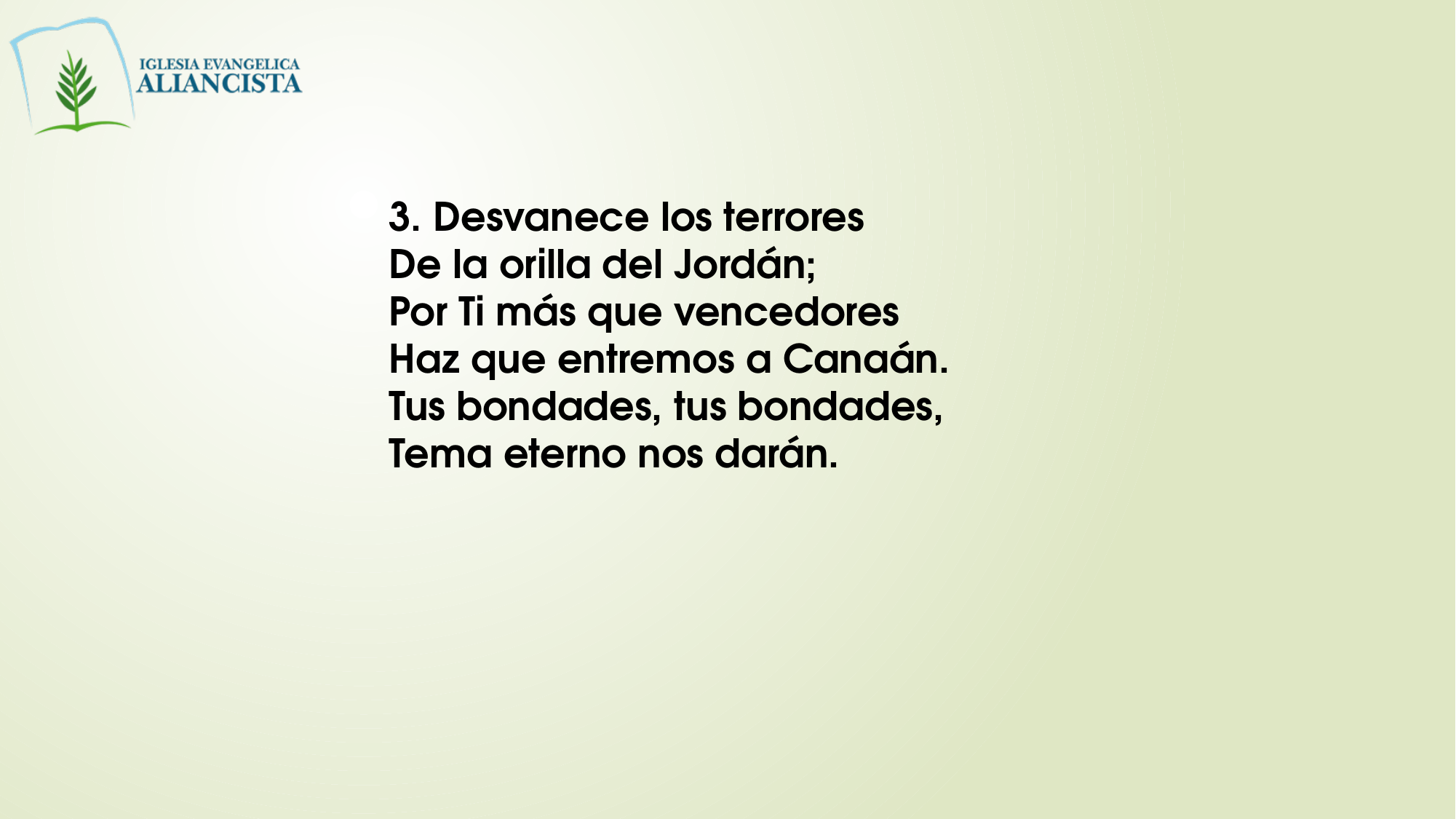

3. Desvanece los terrores
De la orilla del Jordán;
Por Ti más que vencedores
Haz que entremos a Canaán.
Tus bondades, tus bondades,
Tema eterno nos darán.